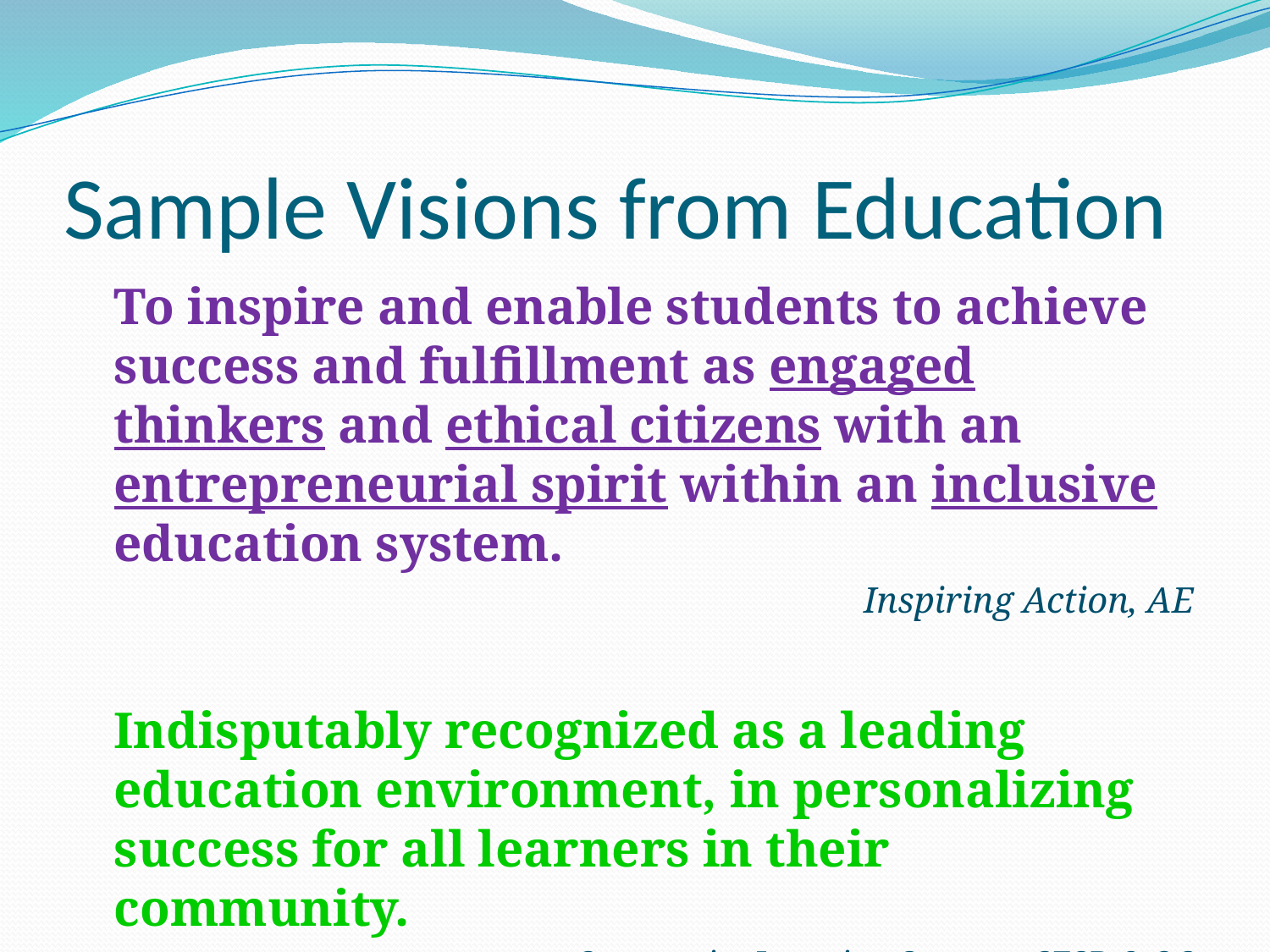

# Sample Visions from Education
	To inspire and enable students to achieve success and fulfillment as engaged thinkers and ethical citizens with an entrepreneurial spirit within an inclusive education system.
Inspiring Action, AE

	Indisputably recognized as a leading education environment, in personalizing success for all learners in their community.
Community Learning Campus, CESD & OC